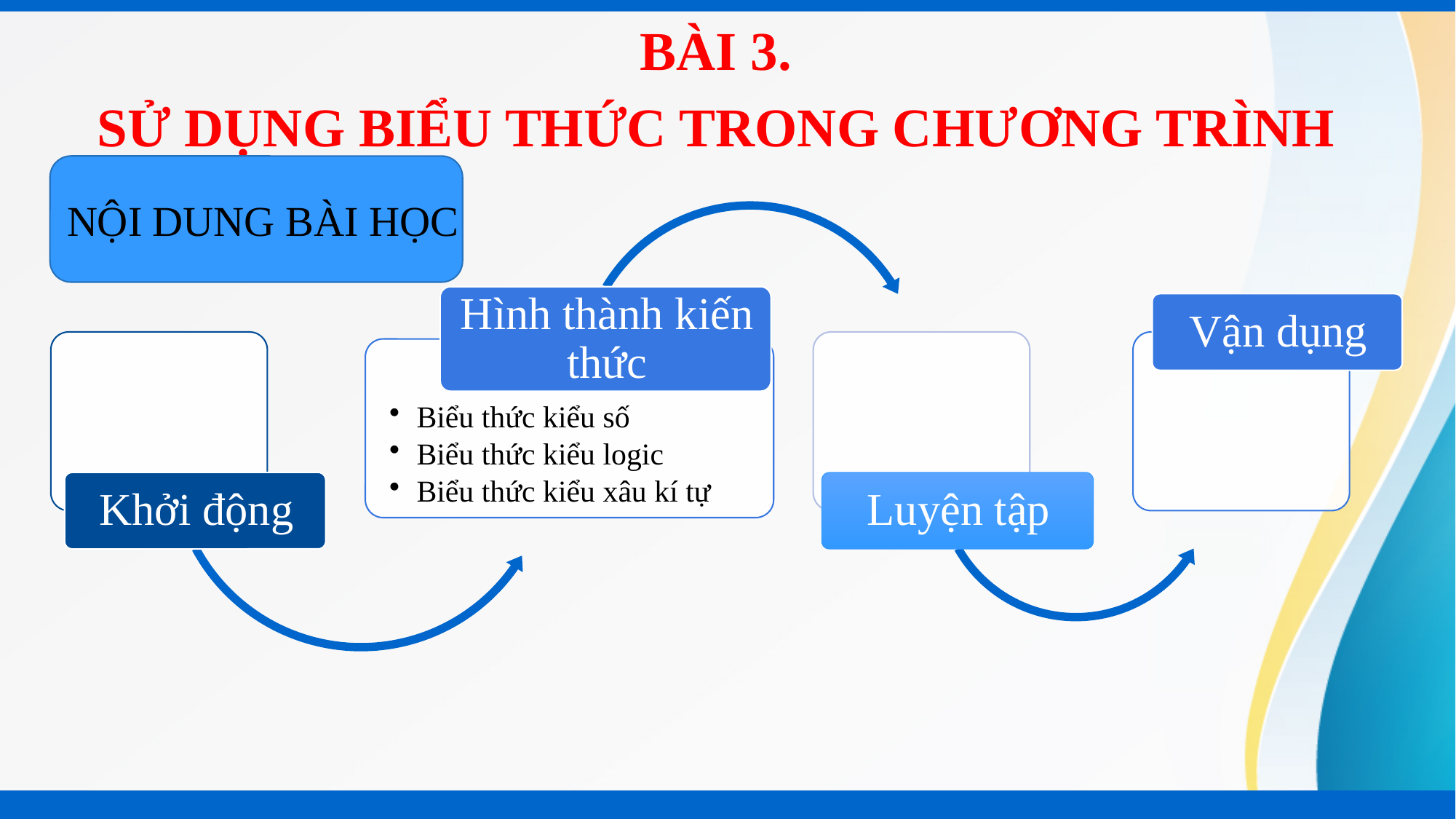

BÀI 3.
SỬ DỤNG BIỂU THỨC TRONG CHƯƠNG TRÌNH
Khởi động
Biểu thức kiểu số
Biểu thức kiểu logic
Biểu thức kiểu xâu kí tự
Hình thành kiến thức
Luyện tập
Vận dụng
NỘI DUNG BÀI HỌC